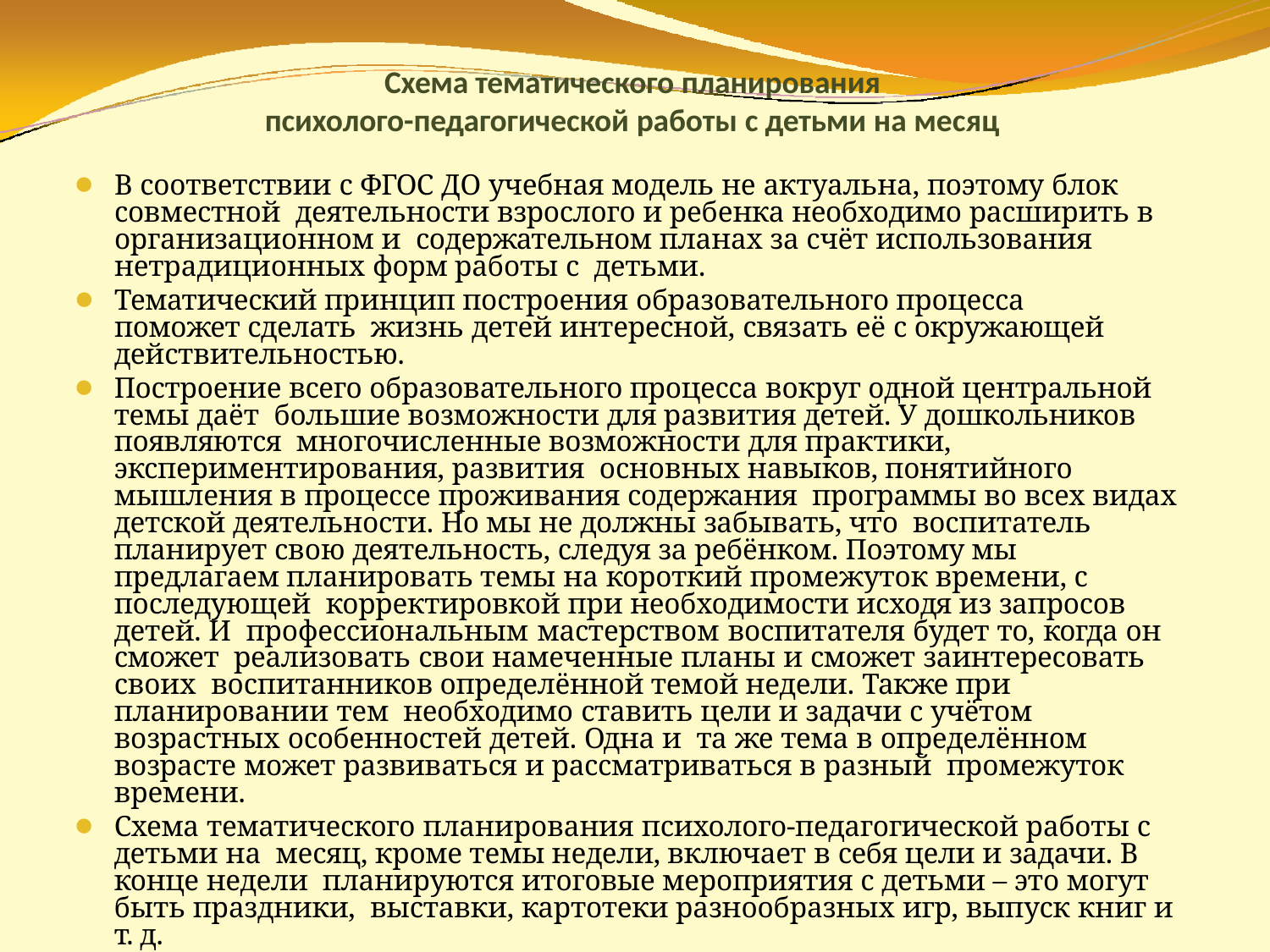

# Схема тематического планирования  психолого-педагогической работы с детьми на месяц
В соответствии с ФГОС ДО учебная модель не актуальна, поэтому блок совместной  деятельности взрослого и ребенка необходимо расширить в организационном и  содержательном планах за счёт использования нетрадиционных форм работы с  детьми.
Тематический принцип построения образовательного процесса поможет сделать  жизнь детей интересной, связать её с окружающей действительностью.
Построение всего образовательного процесса вокруг одной центральной темы даёт  большие возможности для развития детей. У дошкольников появляются  многочисленные возможности для практики, экспериментирования, развития  основных навыков, понятийного мышления в процессе проживания содержания  программы во всех видах детской деятельности. Но мы не должны забывать, что  воспитатель планирует свою деятельность, следуя за ребёнком. Поэтому мы  предлагаем планировать темы на короткий промежуток времени, с последующей  корректировкой при необходимости исходя из запросов детей. И  профессиональным мастерством воспитателя будет то, когда он сможет  реализовать свои намеченные планы и сможет заинтересовать своих  воспитанников определённой темой недели. Также при планировании тем  необходимо ставить цели и задачи с учётом возрастных особенностей детей. Одна и  та же тема в определённом возрасте может развиваться и рассматриваться в разный  промежуток времени.
Схема тематического планирования психолого-педагогической работы с детьми на  месяц, кроме темы недели, включает в себя цели и задачи. В конце недели  планируются итоговые мероприятия с детьми – это могут быть праздники,  выставки, картотеки разнообразных игр, выпуск книг и т. д.